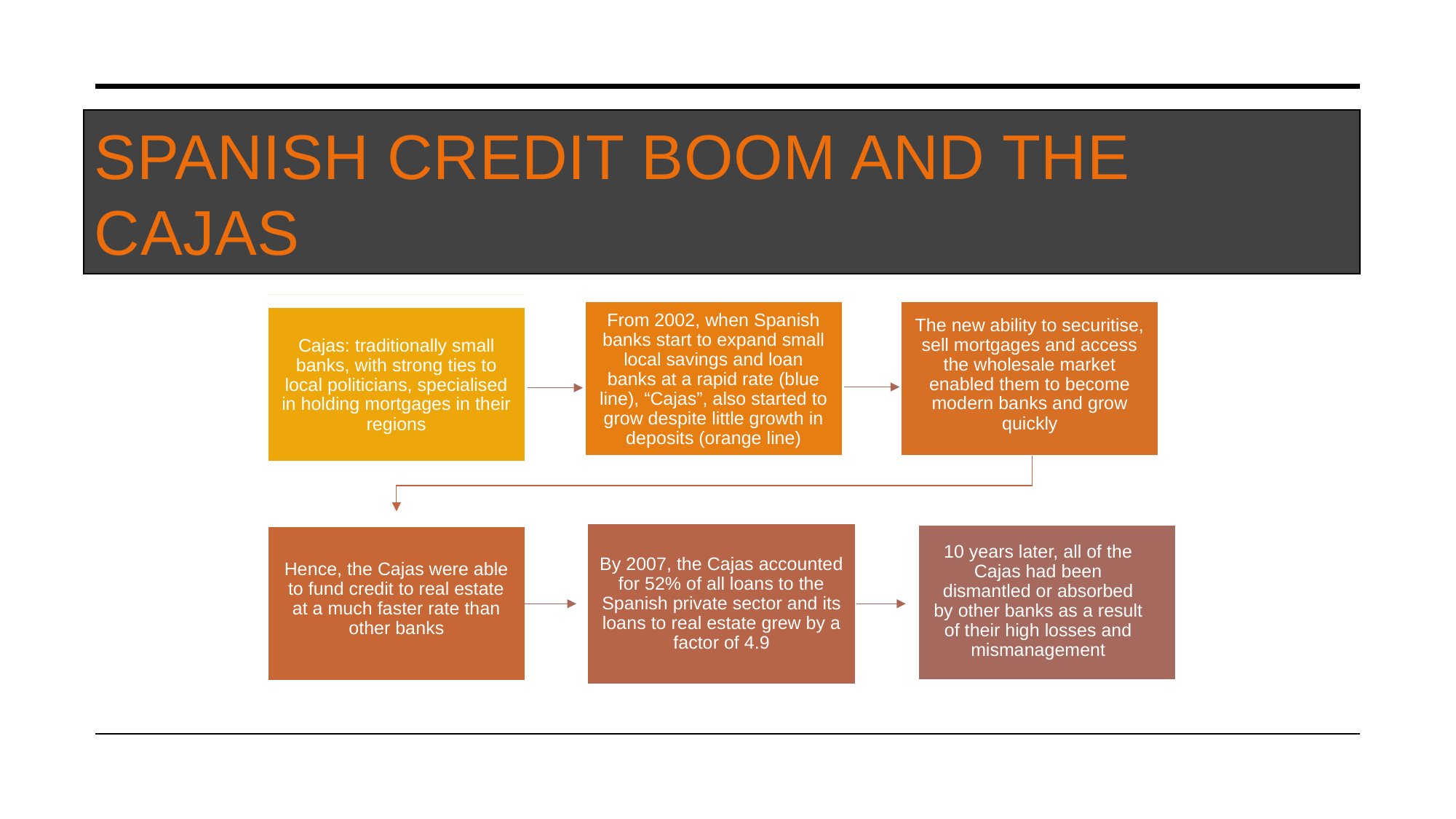

# SPANISH CREDIT BOOM AND THE CAJAS

The new ability to securitise, sell mortgages and access the wholesale market enabled them to become modern banks and grow quickly

Cajas: traditionally small banks, with strong ties to local politicians, specialised in holding mortgages in their regions

From 2002, when Spanish banks start to expand small local savings and loan banks at a rapid rate (blue line), “Cajas”, also started to grow despite little growth in deposits (orange line)

By 2007, the Cajas accounted for 52% of all loans to the Spanish private sector and its loans to real estate grew by a factor of 4.9

10 years later, all of the Cajas had been dismantled or absorbed by other banks as a result of their high losses and mismanagement

Hence, the Cajas were able to fund credit to real estate at a much faster rate than other banks